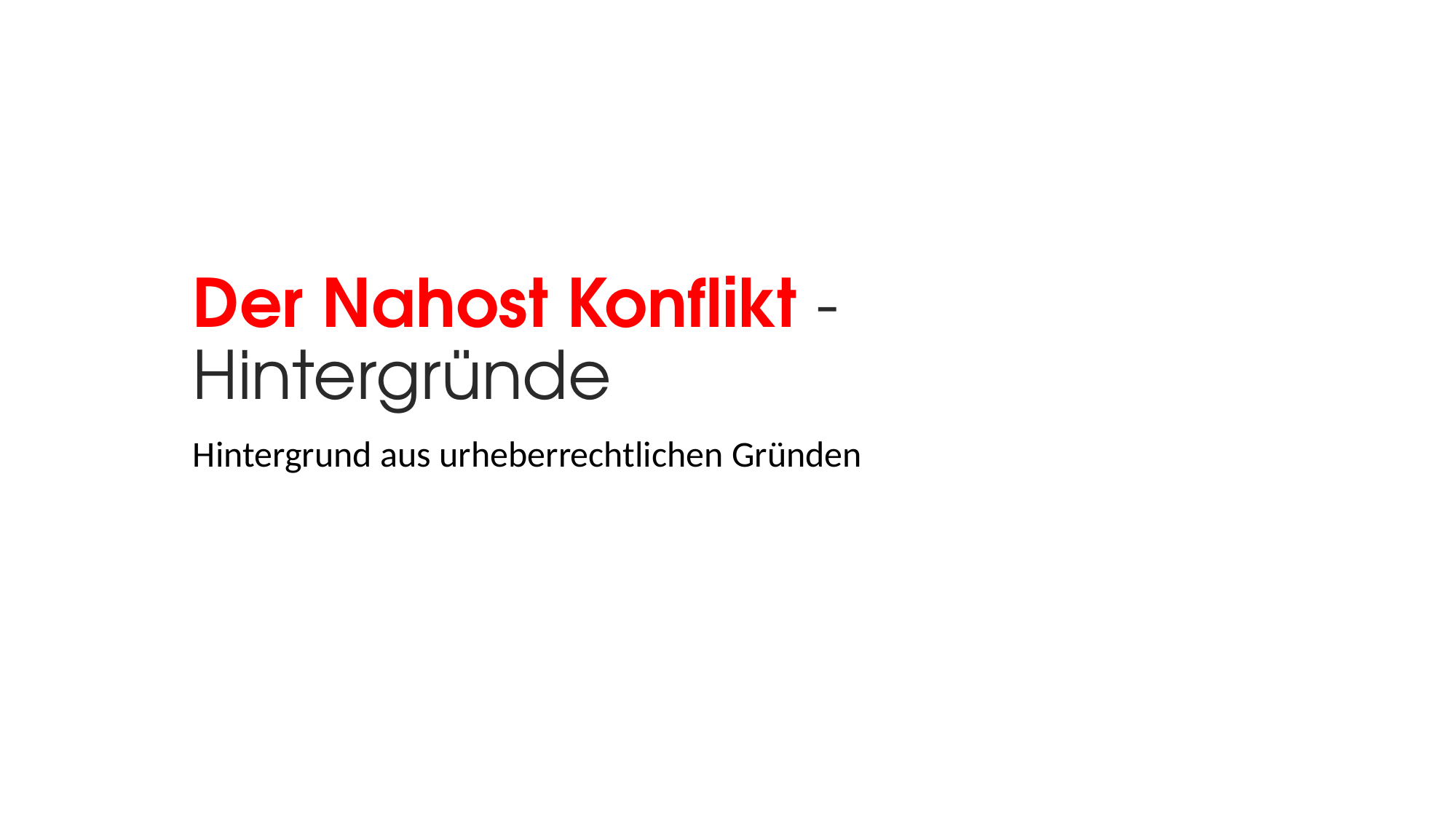

# Der Nahost Konflikt - Hintergründe
Hintergrund aus urheberrechtlichen Gründen